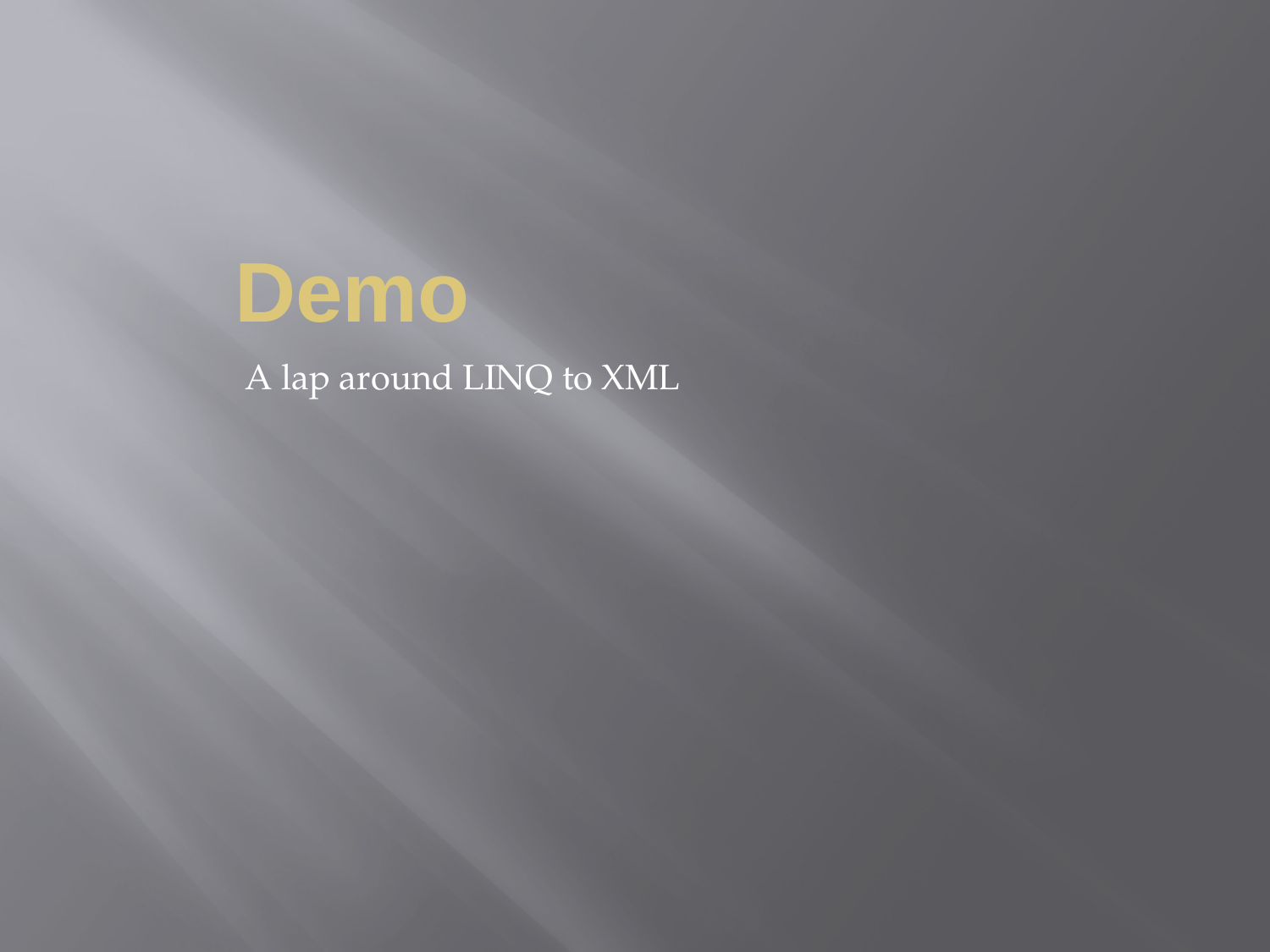

# Demo
A lap around LINQ to XML